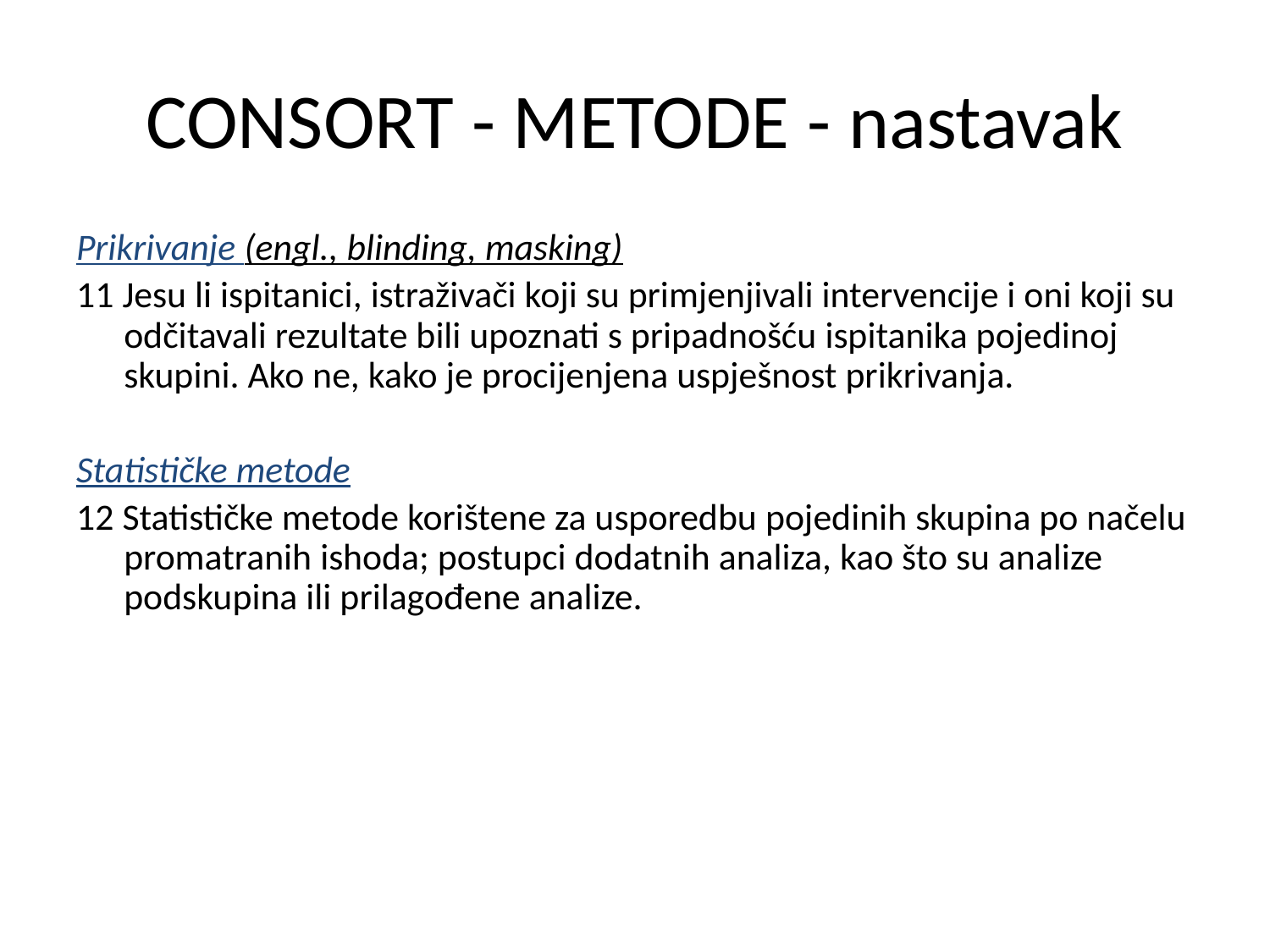

# CONSORT - METODE - nastavak
Prikrivanje (engl., blinding, masking)
11 Jesu li ispitanici, istraživači koji su primjenjivali intervencije i oni koji su odčitavali rezultate bili upoznati s pripadnošću ispitanika pojedinoj skupini. Ako ne, kako je procijenjena uspješnost prikrivanja.

Statističke metode
12 Statističke metode korištene za usporedbu pojedinih skupina po načelu promatranih ishoda; postupci dodatnih analiza, kao što su analize podskupina ili prilagođene analize.